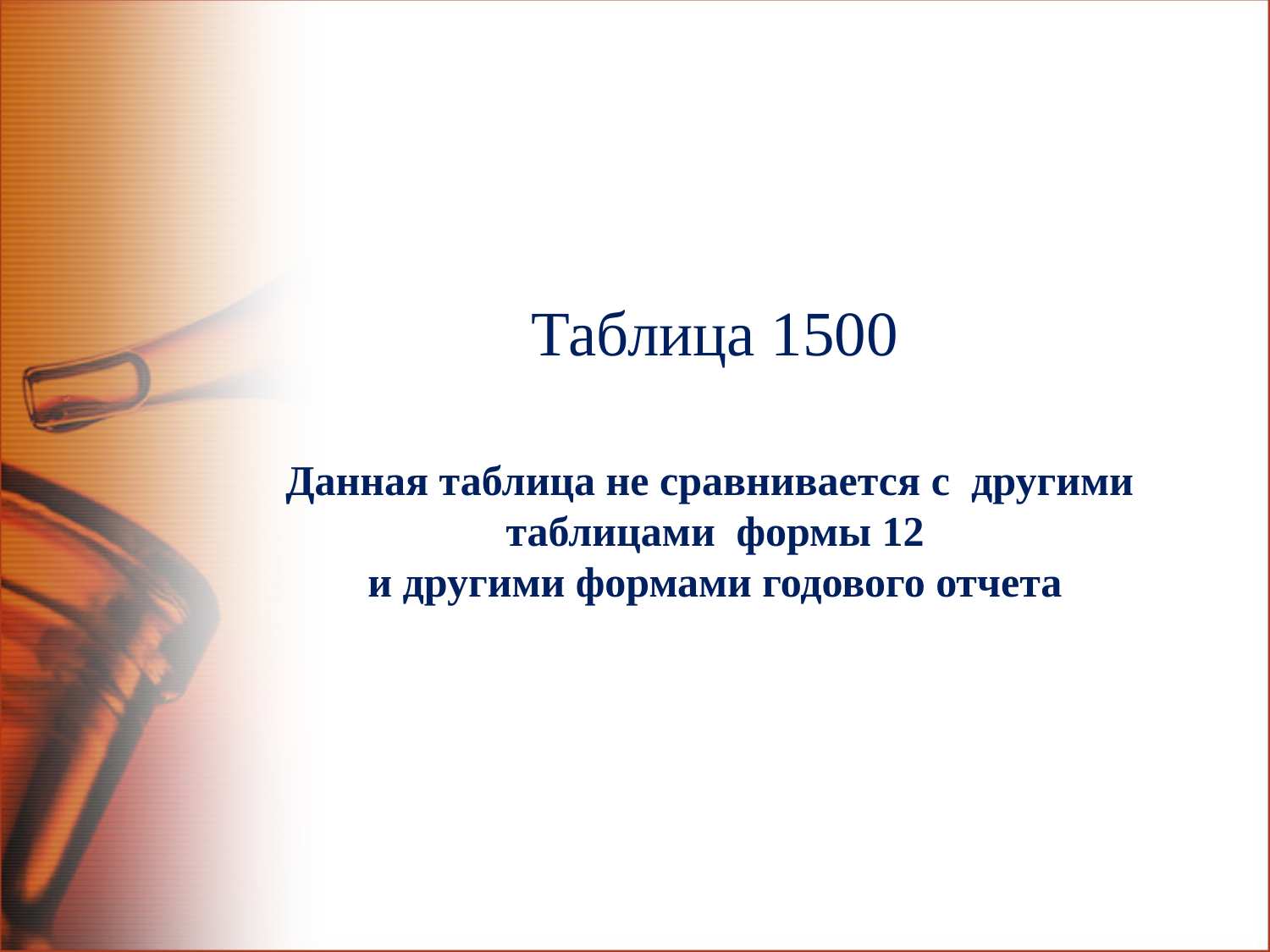

Таблица 1500

Данная таблица не сравнивается с  другими
 таблицами  формы 12
и другими формами годового отчета